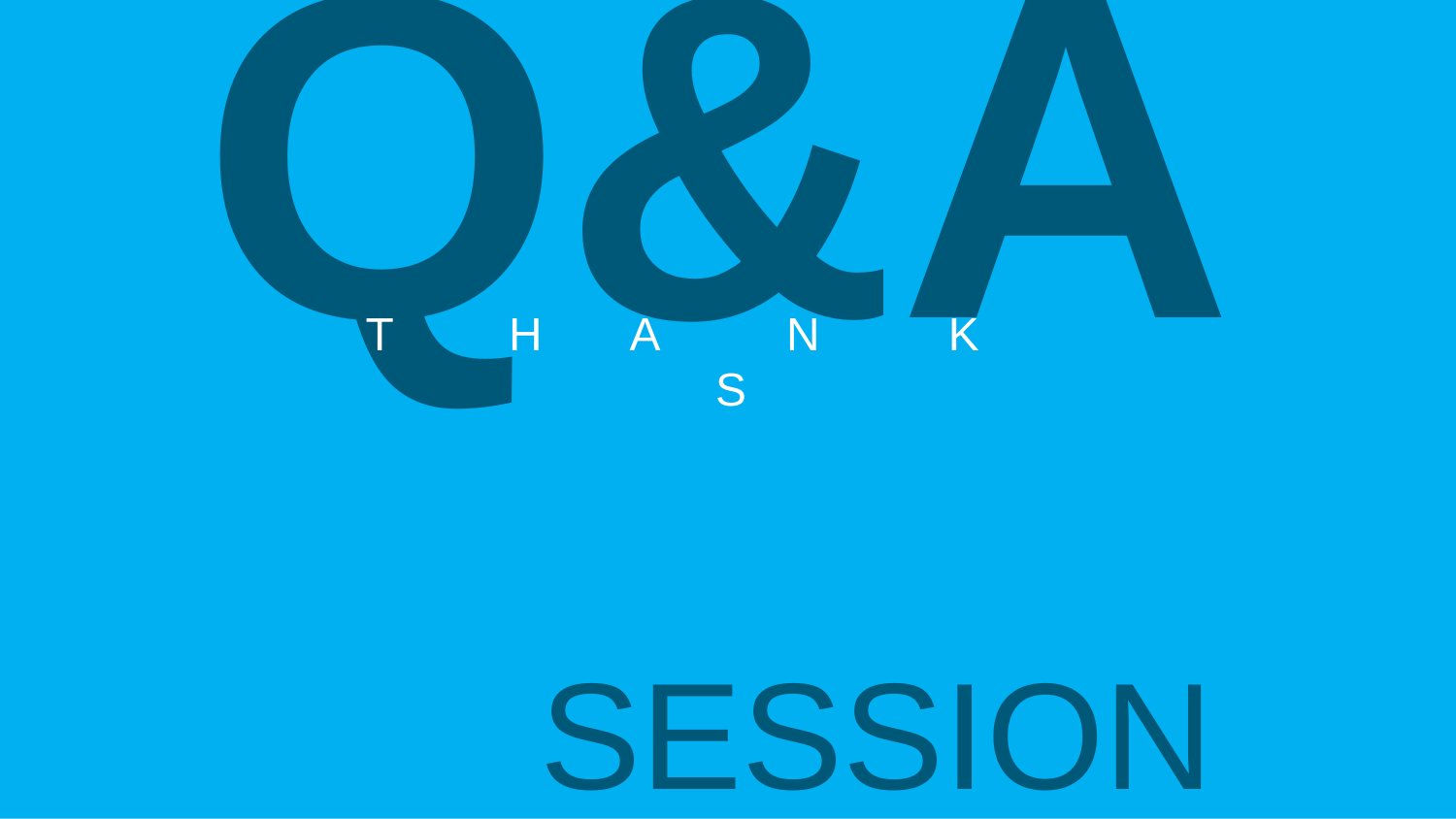

Q&A
T         H       A          N          K          S
SESSION